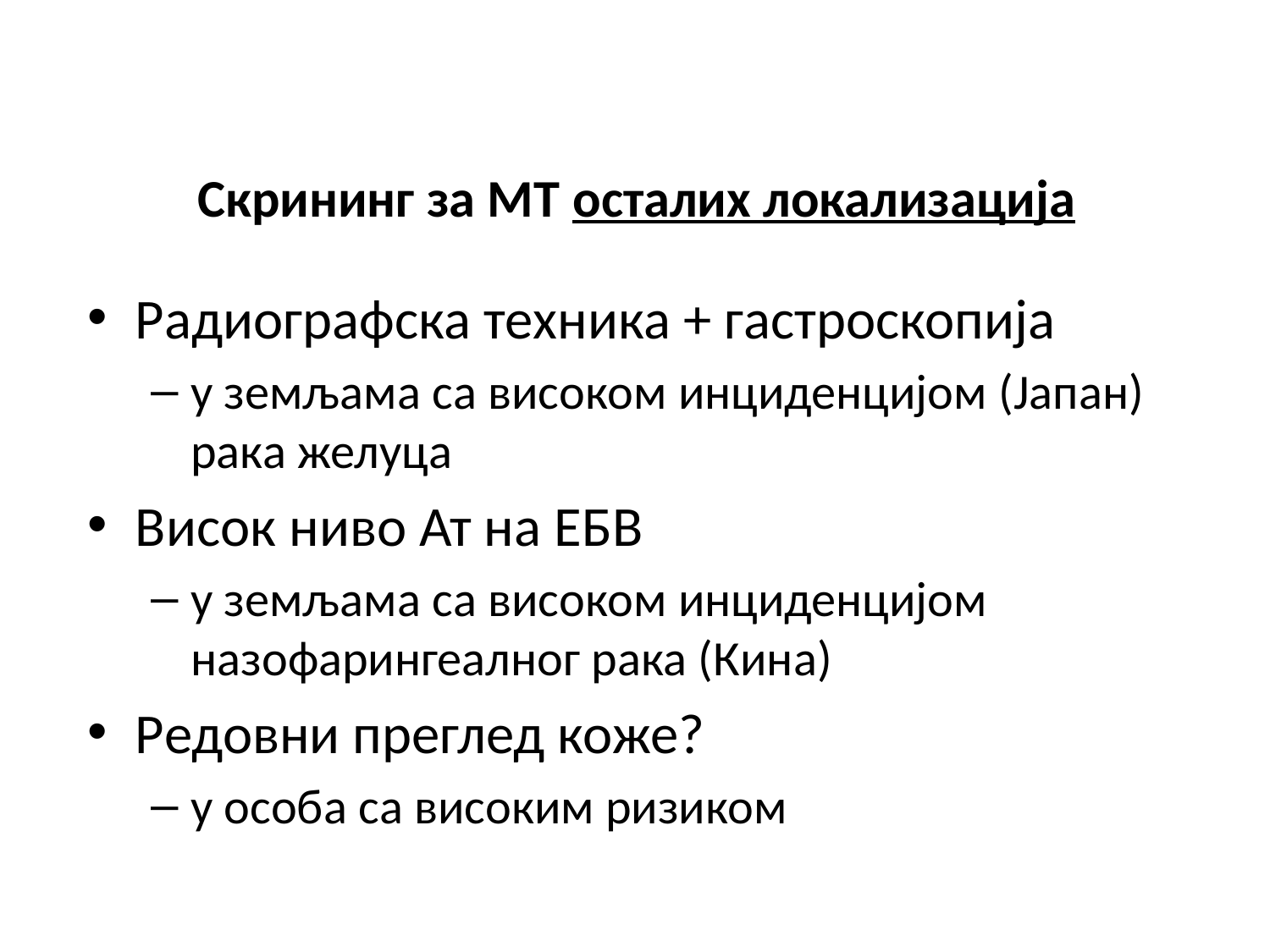

# Скрининг за МТ осталих локализација
Радиографска техника + гастроскопија
у земљама са високом инциденцијом (Јапан) рака желуца
Висок ниво Ат на ЕБВ
у земљама са високом инциденцијом назофарингеалног рака (Кина)
Редовни преглед коже?
у особа са високим ризиком